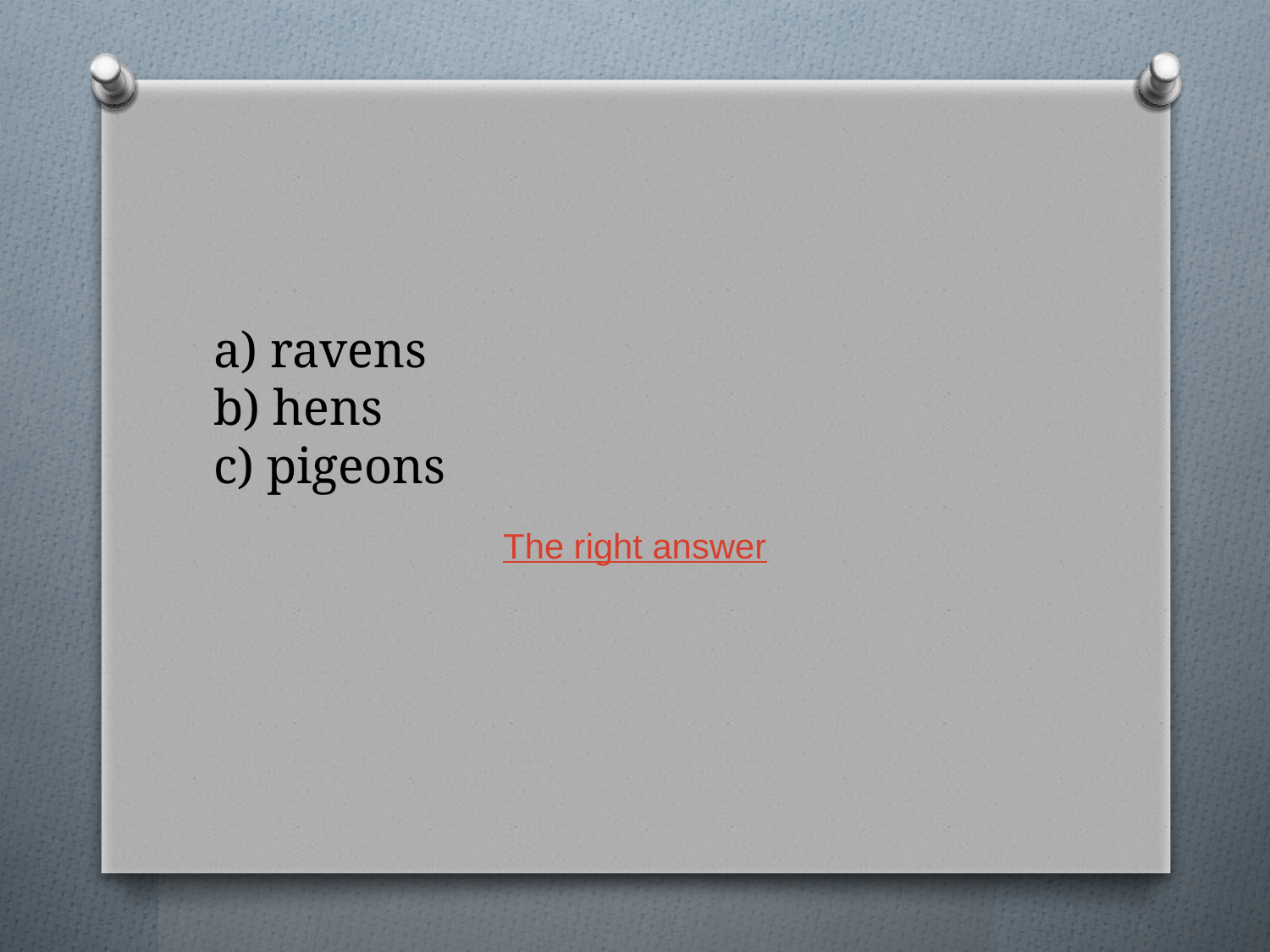

# a) ravens b) hens c) pigeons
The right answer